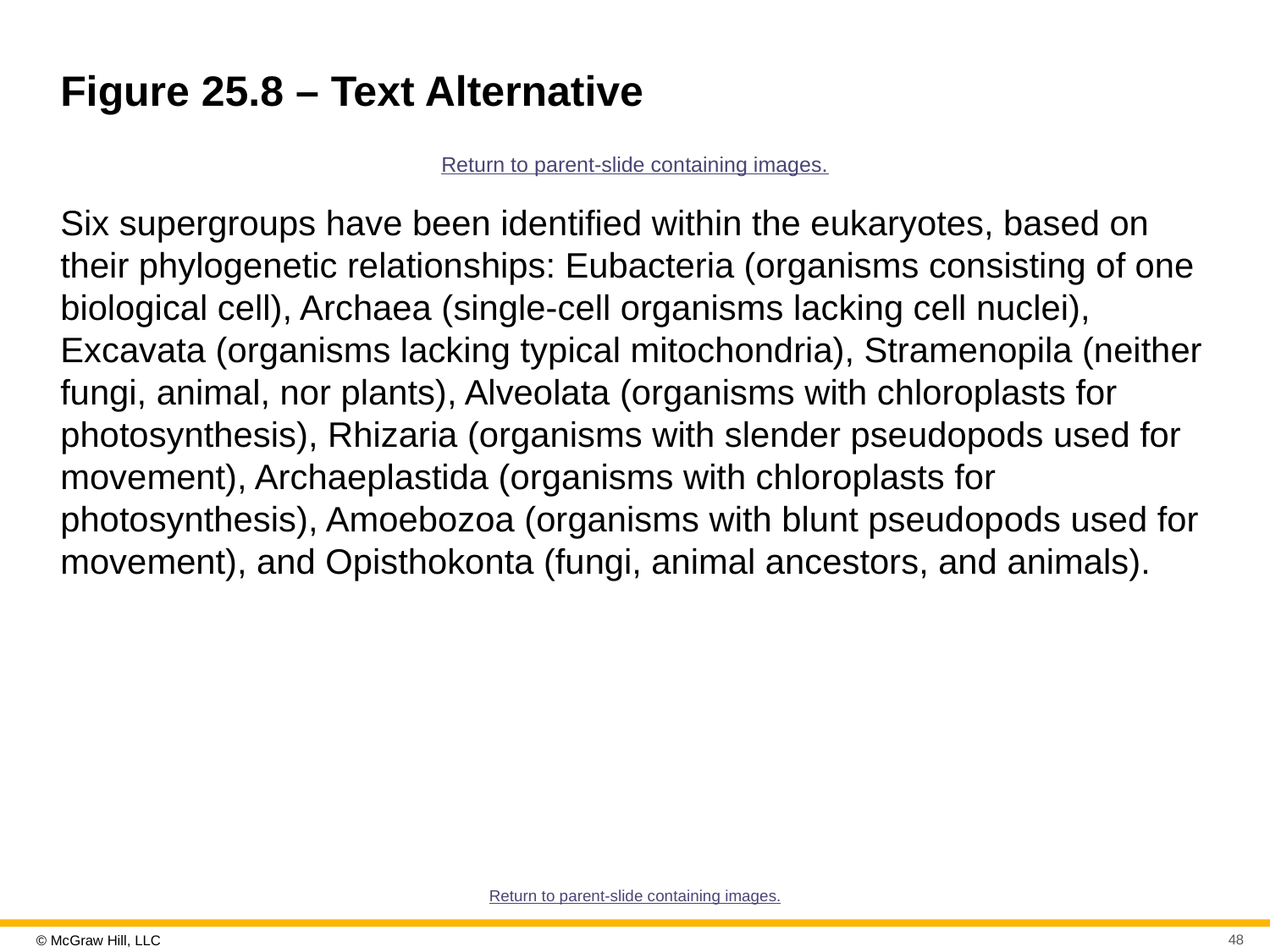

# Figure 25.8 – Text Alternative
Return to parent-slide containing images.
Six supergroups have been identified within the eukaryotes, based on their phylogenetic relationships: Eubacteria (organisms consisting of one biological cell), Archaea (single-cell organisms lacking cell nuclei), Excavata (organisms lacking typical mitochondria), Stramenopila (neither fungi, animal, nor plants), Alveolata (organisms with chloroplasts for photosynthesis), Rhizaria (organisms with slender pseudopods used for movement), Archaeplastida (organisms with chloroplasts for photosynthesis), Amoebozoa (organisms with blunt pseudopods used for movement), and Opisthokonta (fungi, animal ancestors, and animals).
Return to parent-slide containing images.
48